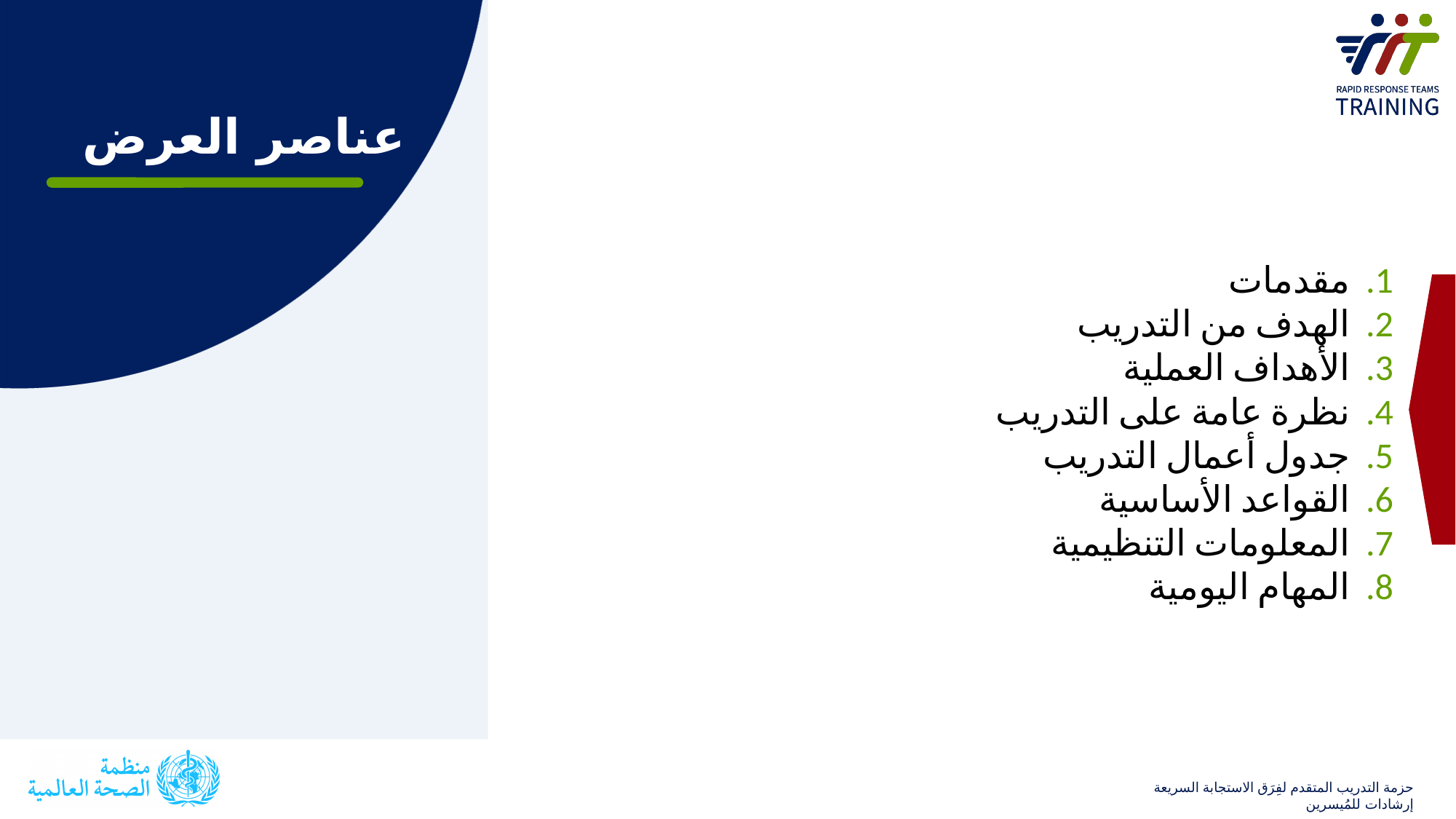

# عناصر العرض
مقدمات
الهدف من التدريب
الأهداف العملية
نظرة عامة على التدريب
جدول أعمال التدريب
القواعد الأساسية
المعلومات التنظيمية
المهام اليومية